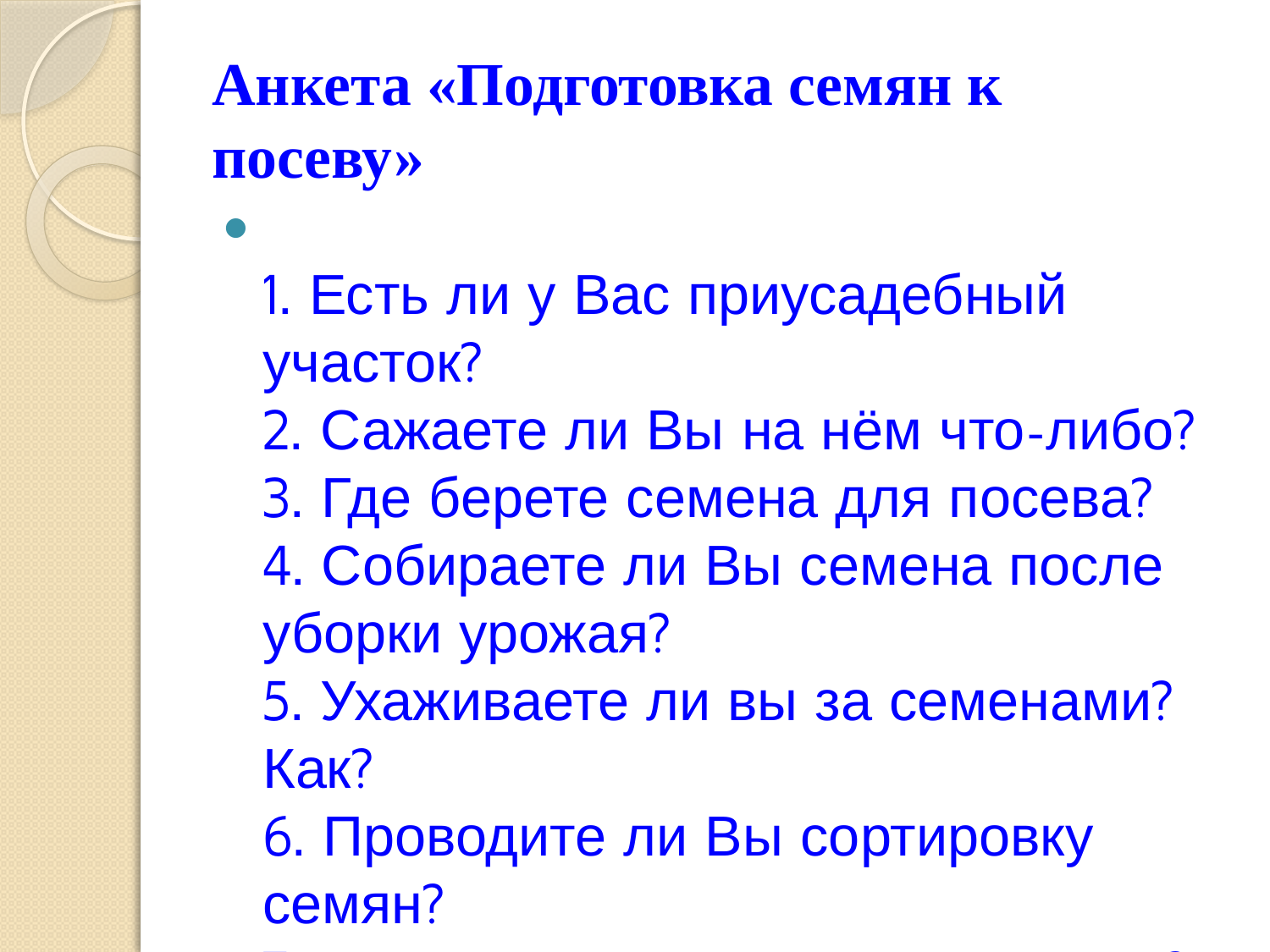

# Анкета «Подготовка семян к посеву»
1. Есть ли у Вас приусадебный участок?
2. Сажаете ли Вы на нём что-либо?
3. Где берете семена для посева?
4. Собираете ли Вы семена после уборки урожая?
5. Ухаживаете ли вы за семенами? Как?
6. Проводите ли Вы сортировку семян?
7. Готовите ли вы семена к посеву?